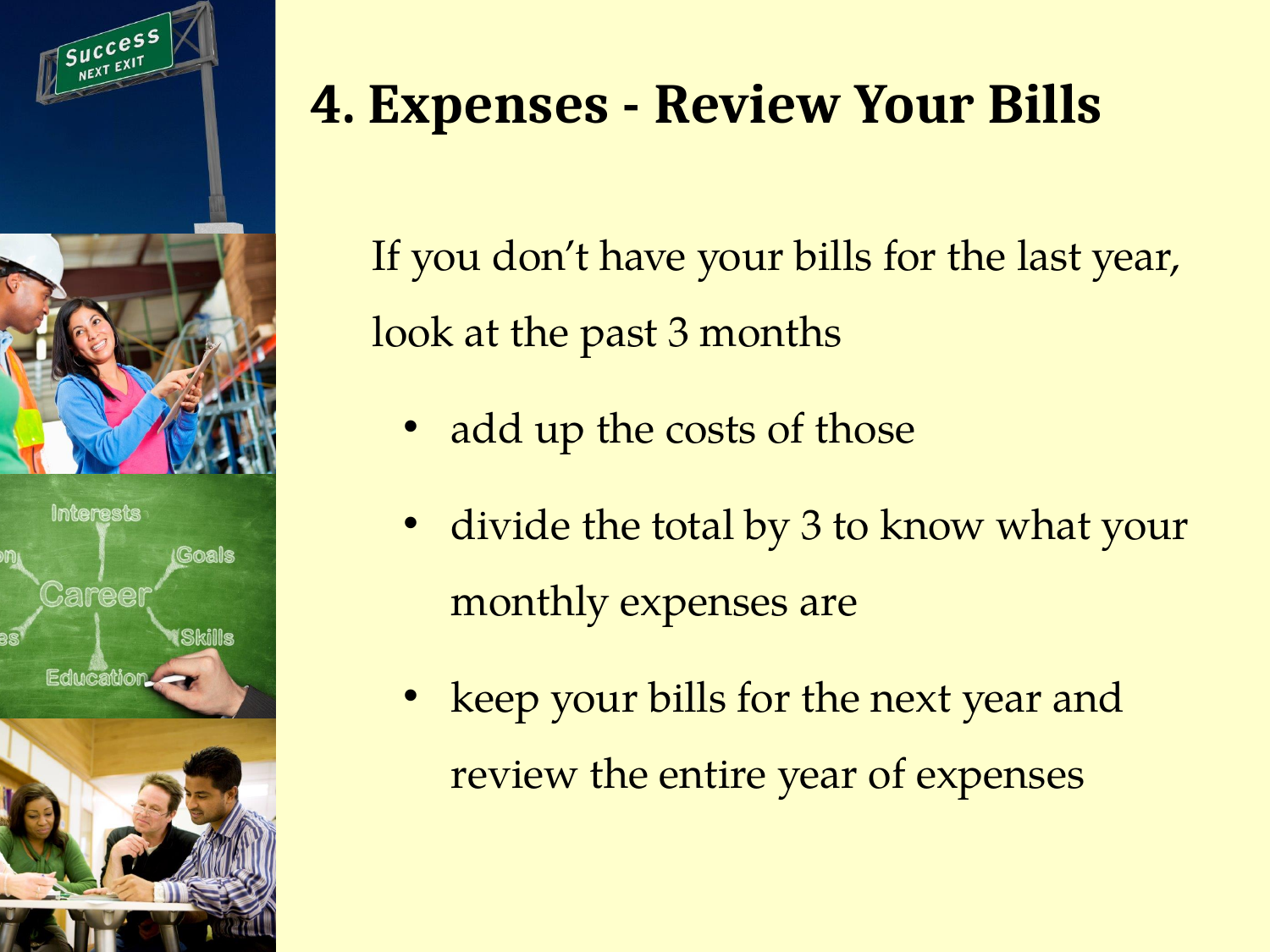

# 4. Expenses - Review Your Bills
If you don’t have your bills for the last year, look at the past 3 months
add up the costs of those
divide the total by 3 to know what your monthly expenses are
keep your bills for the next year and review the entire year of expenses